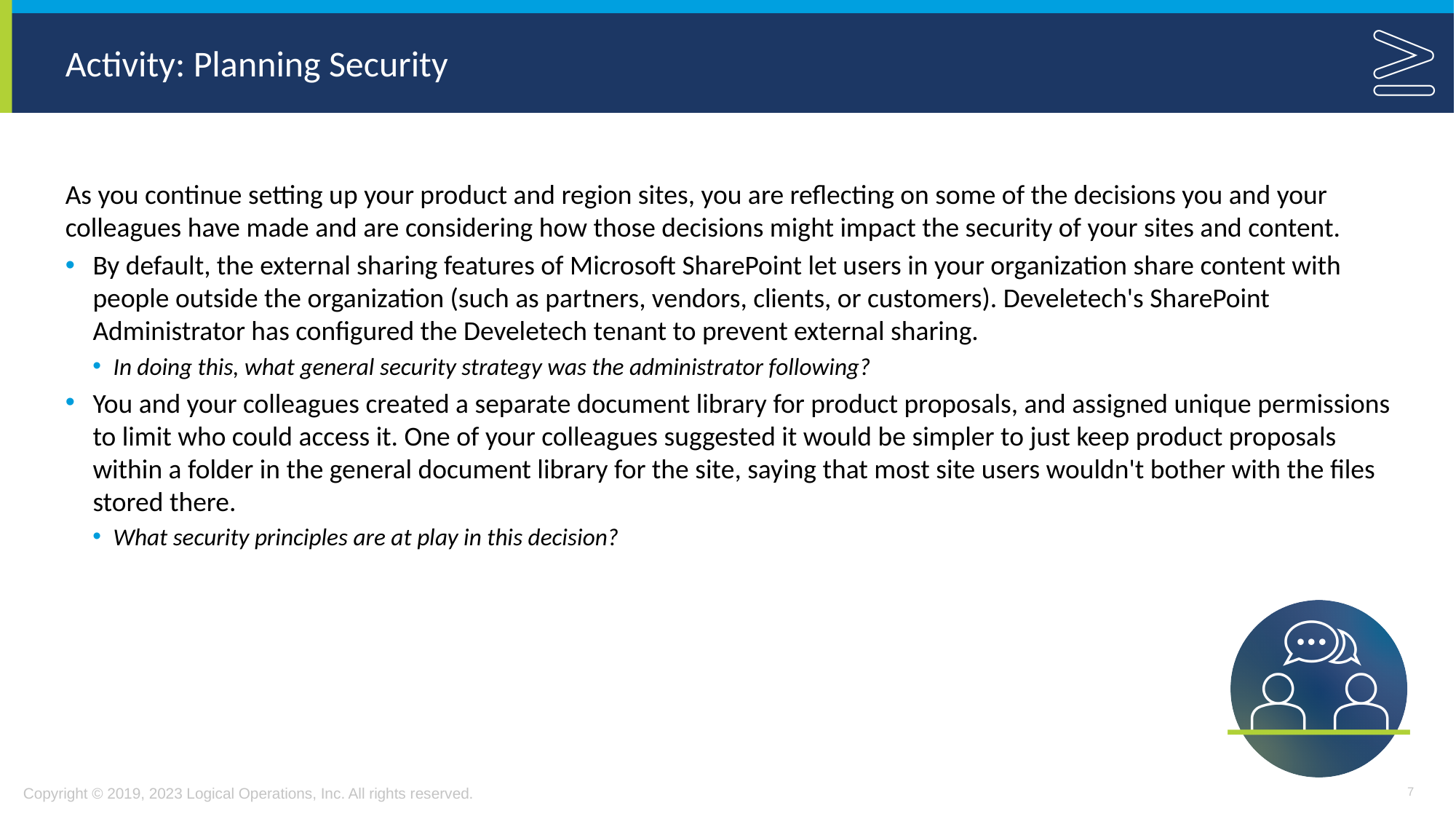

# Activity: Planning Security
As you continue setting up your product and region sites, you are reflecting on some of the decisions you and your colleagues have made and are considering how those decisions might impact the security of your sites and content.
By default, the external sharing features of Microsoft SharePoint let users in your organization share content with people outside the organization (such as partners, vendors, clients, or customers). Develetech's SharePoint Administrator has configured the Develetech tenant to prevent external sharing.
In doing this, what general security strategy was the administrator following?
You and your colleagues created a separate document library for product proposals, and assigned unique permissions to limit who could access it. One of your colleagues suggested it would be simpler to just keep product proposals within a folder in the general document library for the site, saying that most site users wouldn't bother with the files stored there.
What security principles are at play in this decision?

7